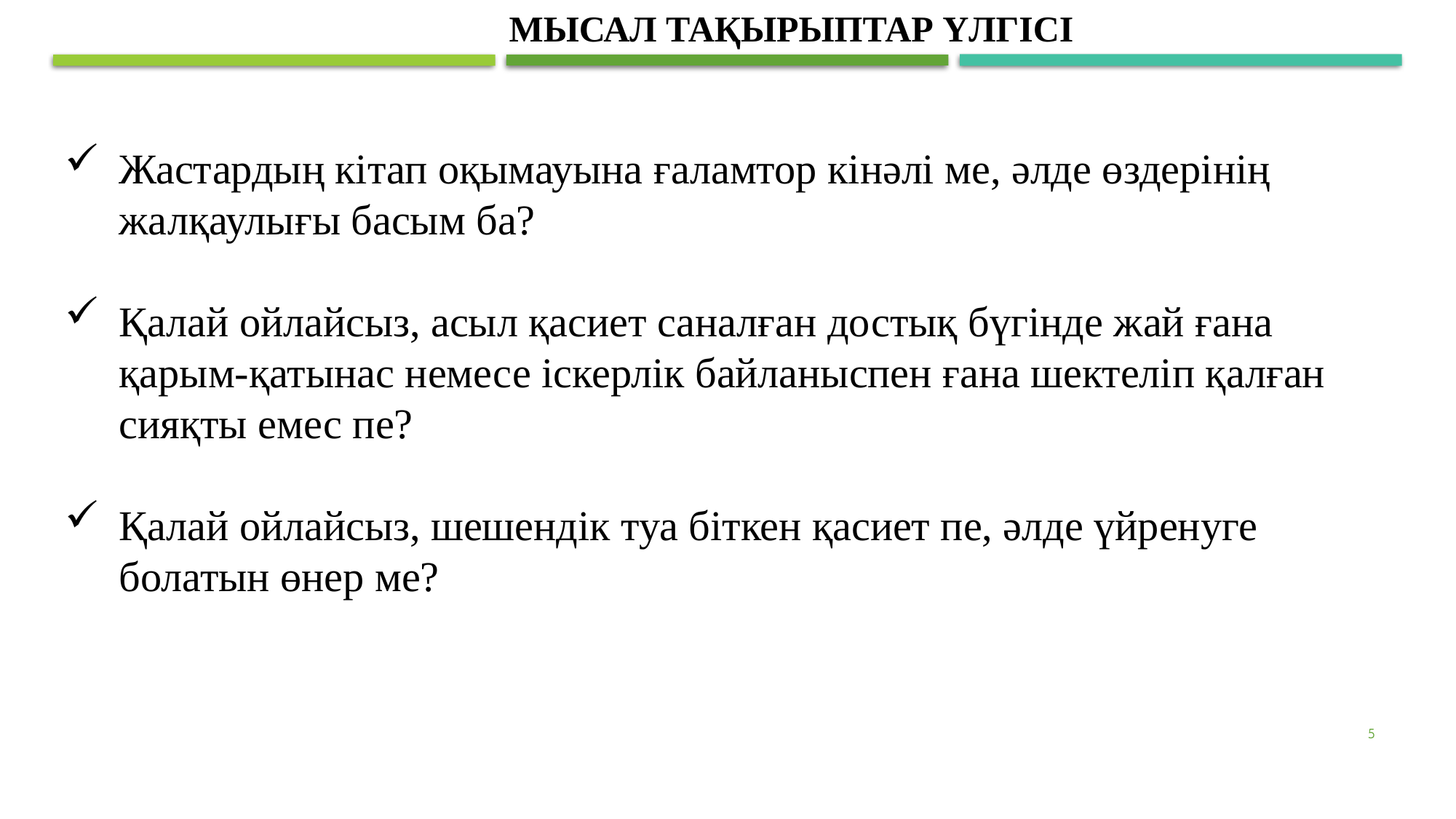

МЫСАЛ ТАҚЫРЫПТАР ҮЛГІСІ

Жастардың кітап оқымауына ғаламтор кінәлі ме, әлде өздерінің жалқаулығы басым ба?

Қалай ойлайсыз, асыл қасиет саналған достық бүгінде жай ғана қарым-қатынас немесе іскерлік байланыспен ғана шектеліп қалған сияқты емес пе?

Қалай ойлайсыз, шешендік туа біткен қасиет пе, әлде үйренуге болатын өнер ме?
5